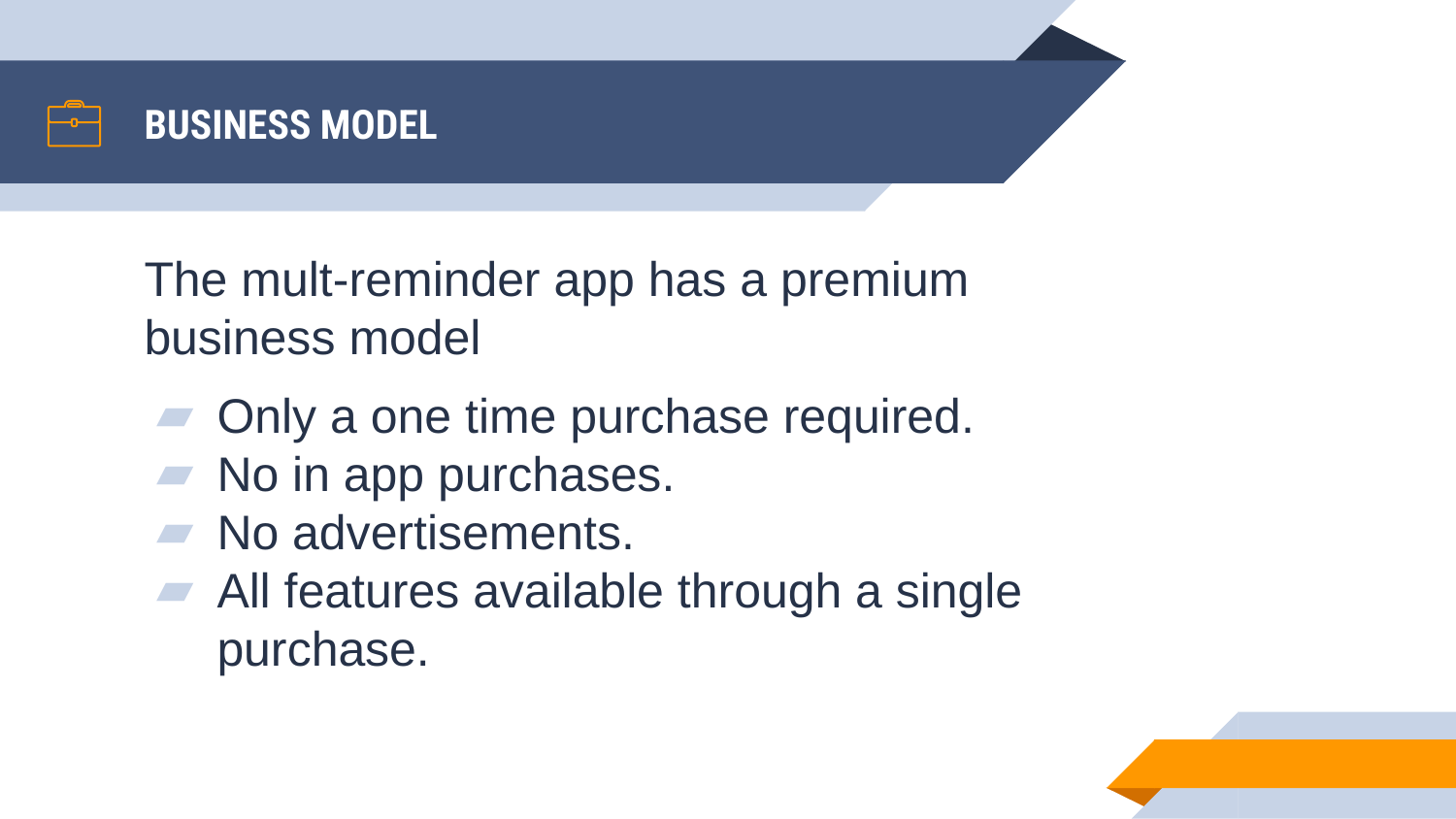

# BUSINESS MODEL

The mult-reminder app has a premium business model
Only a one time purchase required.
No in app purchases.
No advertisements.
All features available through a single purchase.